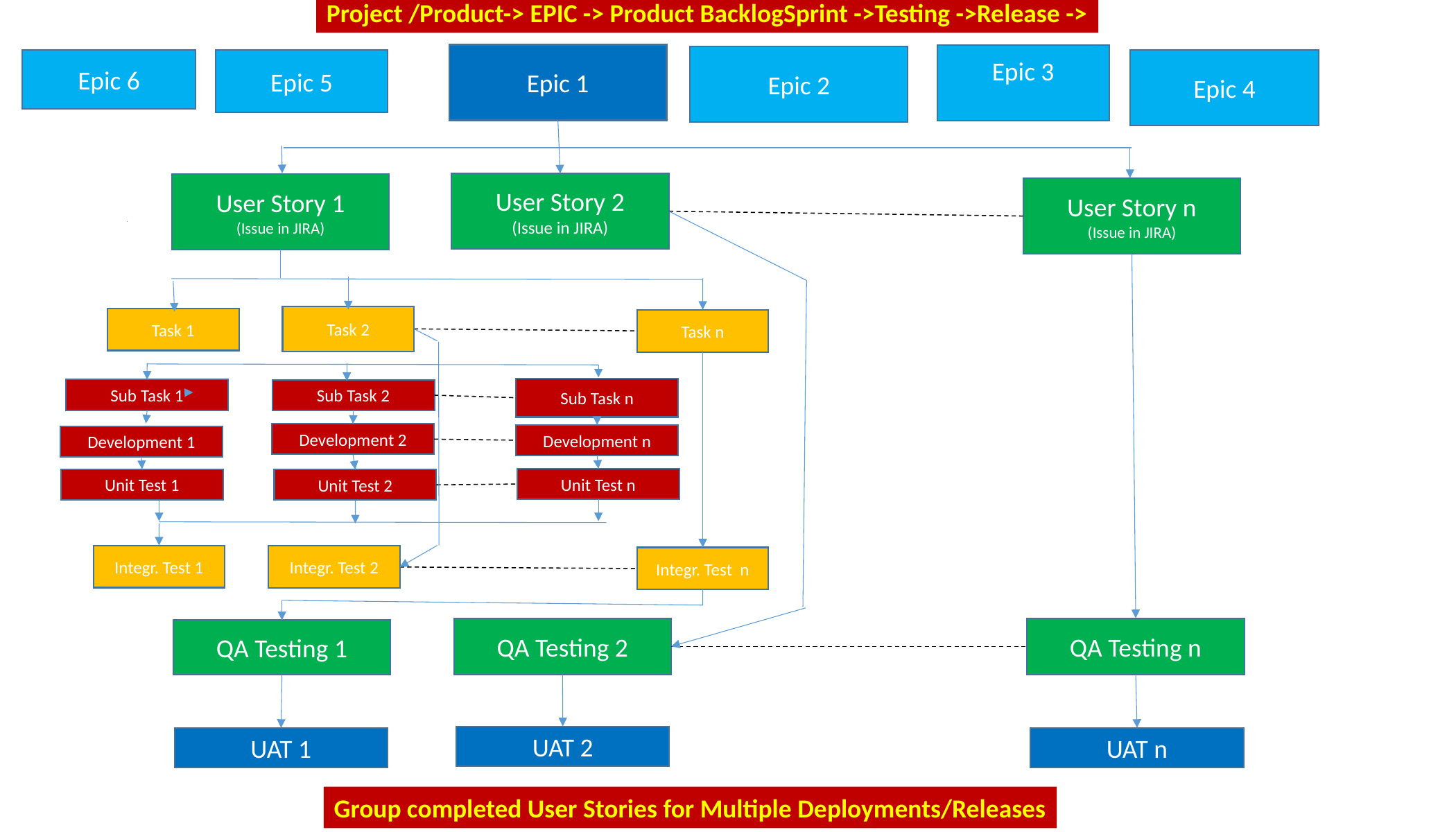

Project /Product-> EPIC -> Product BacklogSprint ->Testing ->Release ->
Epic 1
Epic 3

Epic 2
Epic 6
Epic 5
Epic 4
User Story 2
(Issue in JIRA)
User Story 1
(Issue in JIRA)
User Story n
(Issue in JIRA)
Task 2
Task 1
Task n
Sub Task n
Sub Task 1
Sub Task 2
Development 2
Development n
Development 1
Unit Test n
Unit Test 1
Unit Test 2
Integr. Test 1
Integr. Test 2
Integr. Test  n
QA Testing 2
QA Testing n
QA Testing 1
UAT 2
UAT 1
UAT n
Group completed User Stories for Multiple Deployments/Releases